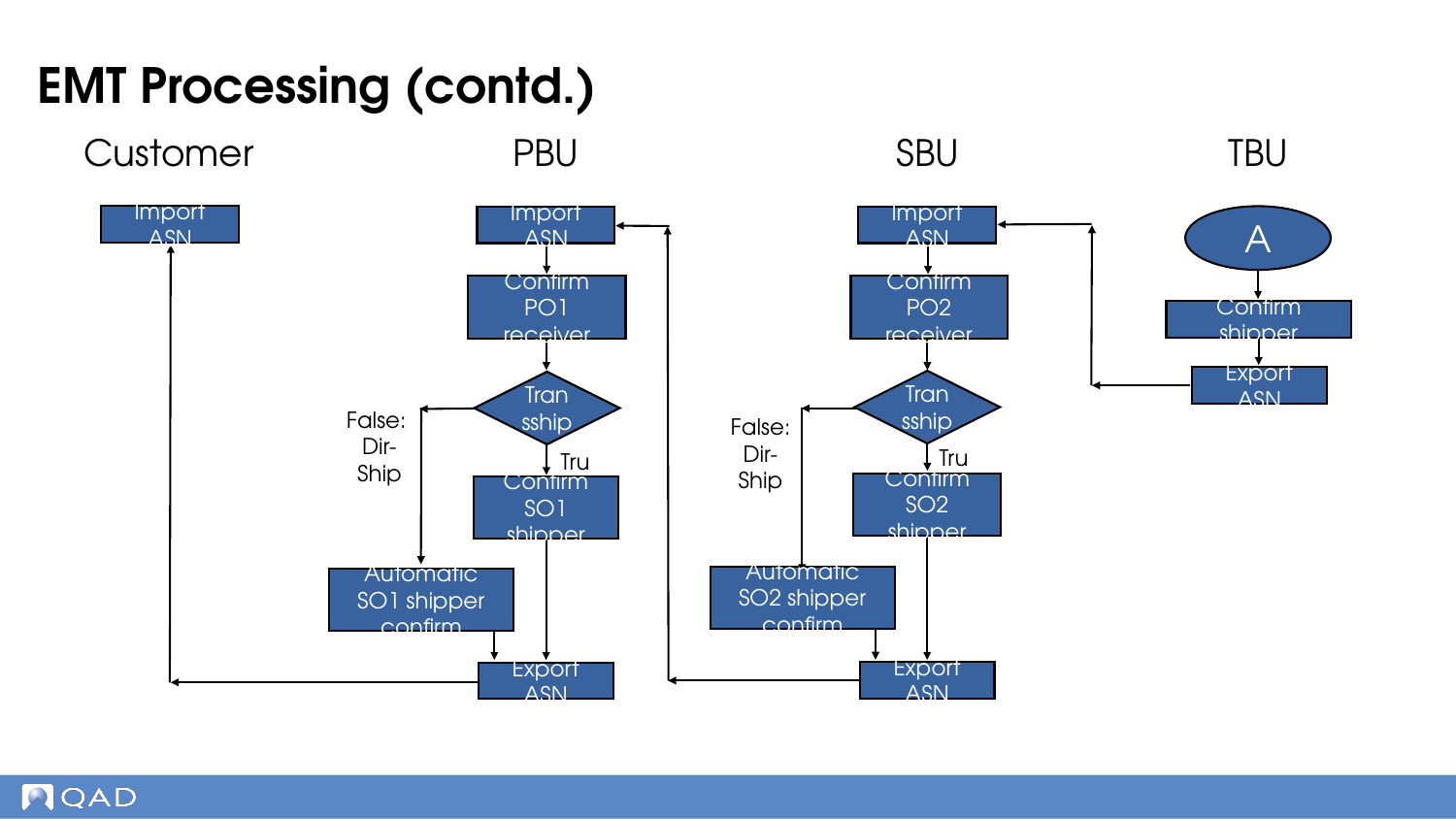

# EMT Processing (contd.)
Customer
PBU
SBU
TBU
Import ASN
A
Import ASN
Import ASN
Confirm
PO1 receiver
Confirm
PO2 receiver
Confirm shipper
Export ASN
Transship
Transship
False:
Dir-Ship
False:
Dir-Ship
True
True

Confirm
SO2 shipper
Confirm
SO1 shipper

Automatic SO2 shipper confirm
Automatic SO1 shipper confirm
127
Export ASN
Export ASN